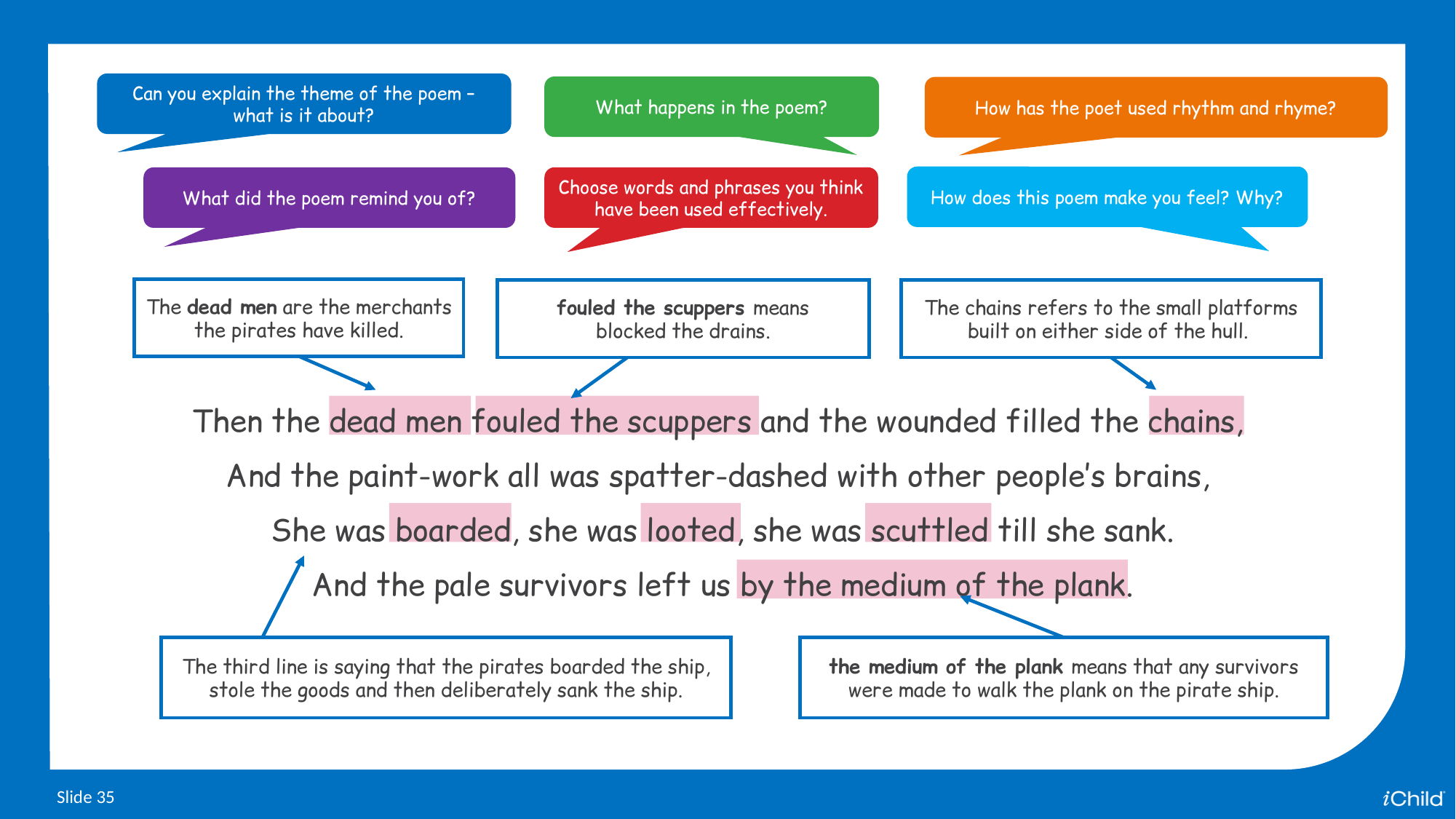

Can you explain the theme of the poem – what is it about?
What happens in the poem?
How has the poet used rhythm and rhyme?
How does this poem make you feel? Why?
Choose words and phrases you think have been used effectively.
What did the poem remind you of?
The dead men are the merchants the pirates have killed.
fouled the scuppers means
blocked the drains.
The chains refers to the small platforms built on either side of the hull.
Then the dead men fouled the scuppers and the wounded filled the chains,
And the paint-work all was spatter-dashed with other people’s brains,
She was boarded, she was looted, she was scuttled till she sank.
And the pale survivors left us by the medium of the plank.

The third line is saying that the pirates boarded the ship, stole the goods and then deliberately sank the ship.
the medium of the plank means that any survivors were made to walk the plank on the pirate ship.
Slide 35